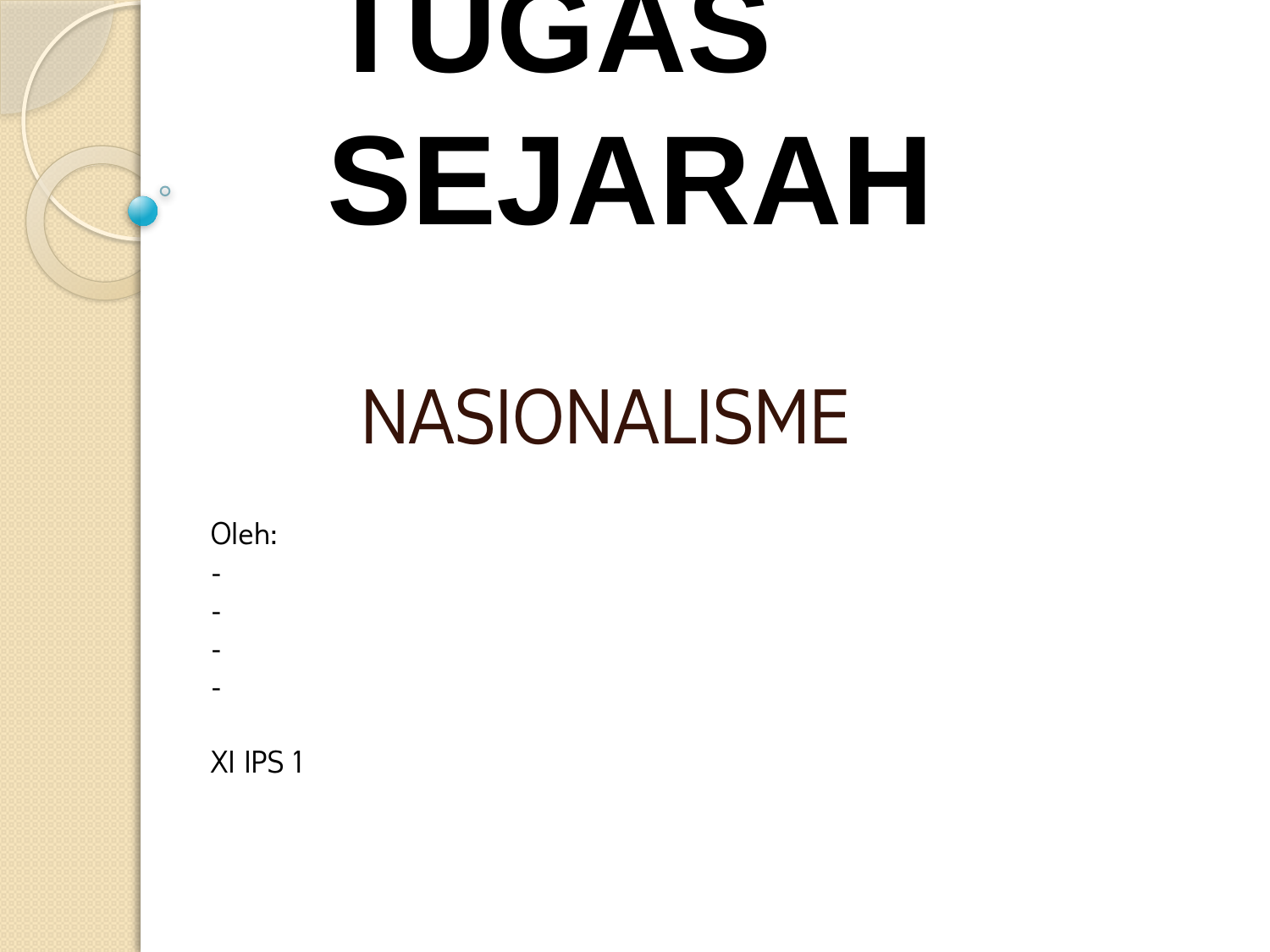

# TUGAS SEJARAH
NASIONALISME
Oleh:
-
-
-
-

XI IPS 1